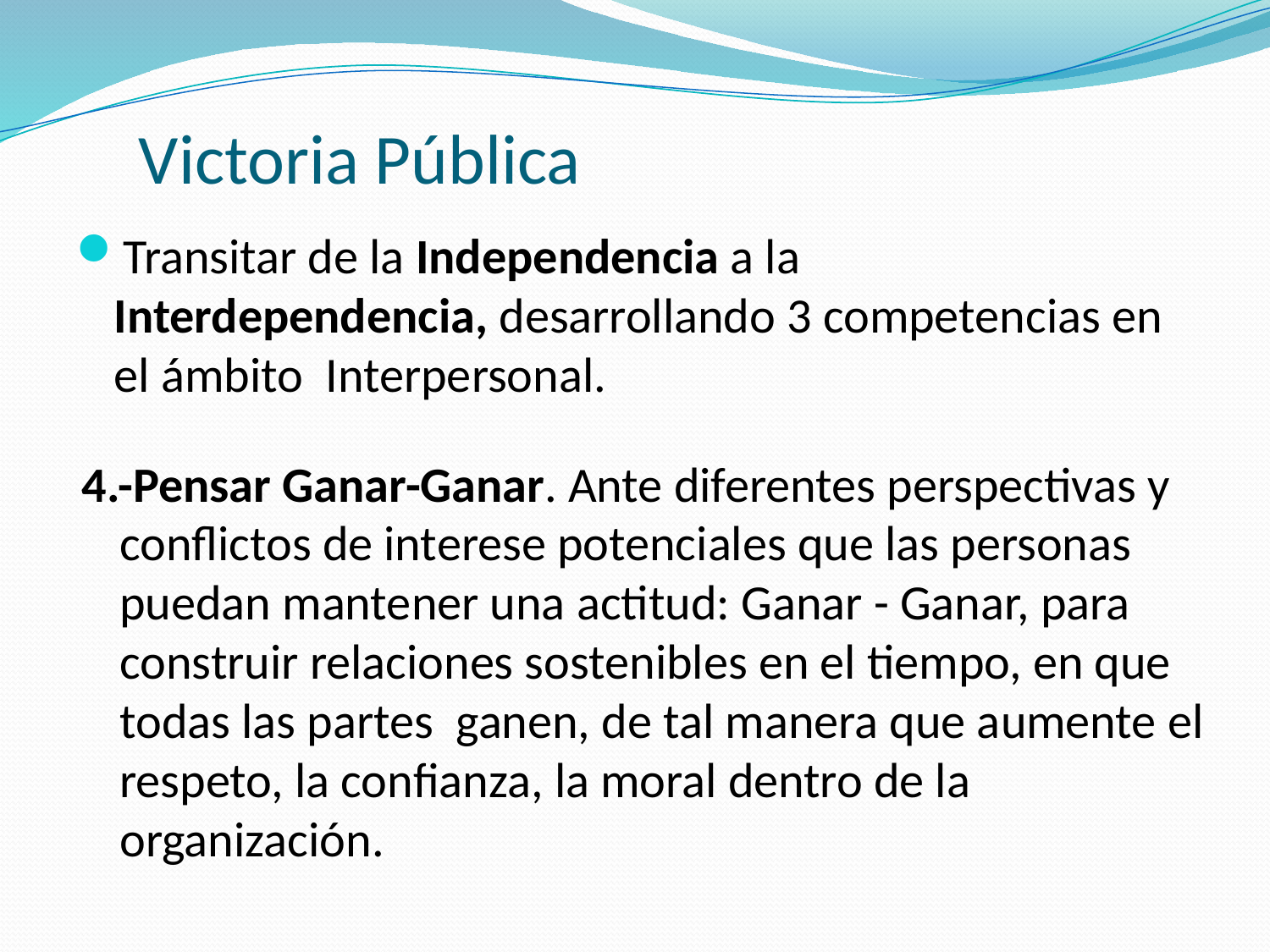

# Victoria Pública
Transitar de la Independencia a la  Interdependencia, desarrollando 3 competencias en el ámbito  Interpersonal.

4.-Pensar Ganar-Ganar. Ante diferentes perspectivas y conflictos de interese potenciales que las personas puedan mantener una actitud: Ganar - Ganar, para construir relaciones sostenibles en el tiempo, en que todas las partes  ganen, de tal manera que aumente el respeto, la confianza, la moral dentro de la organización.